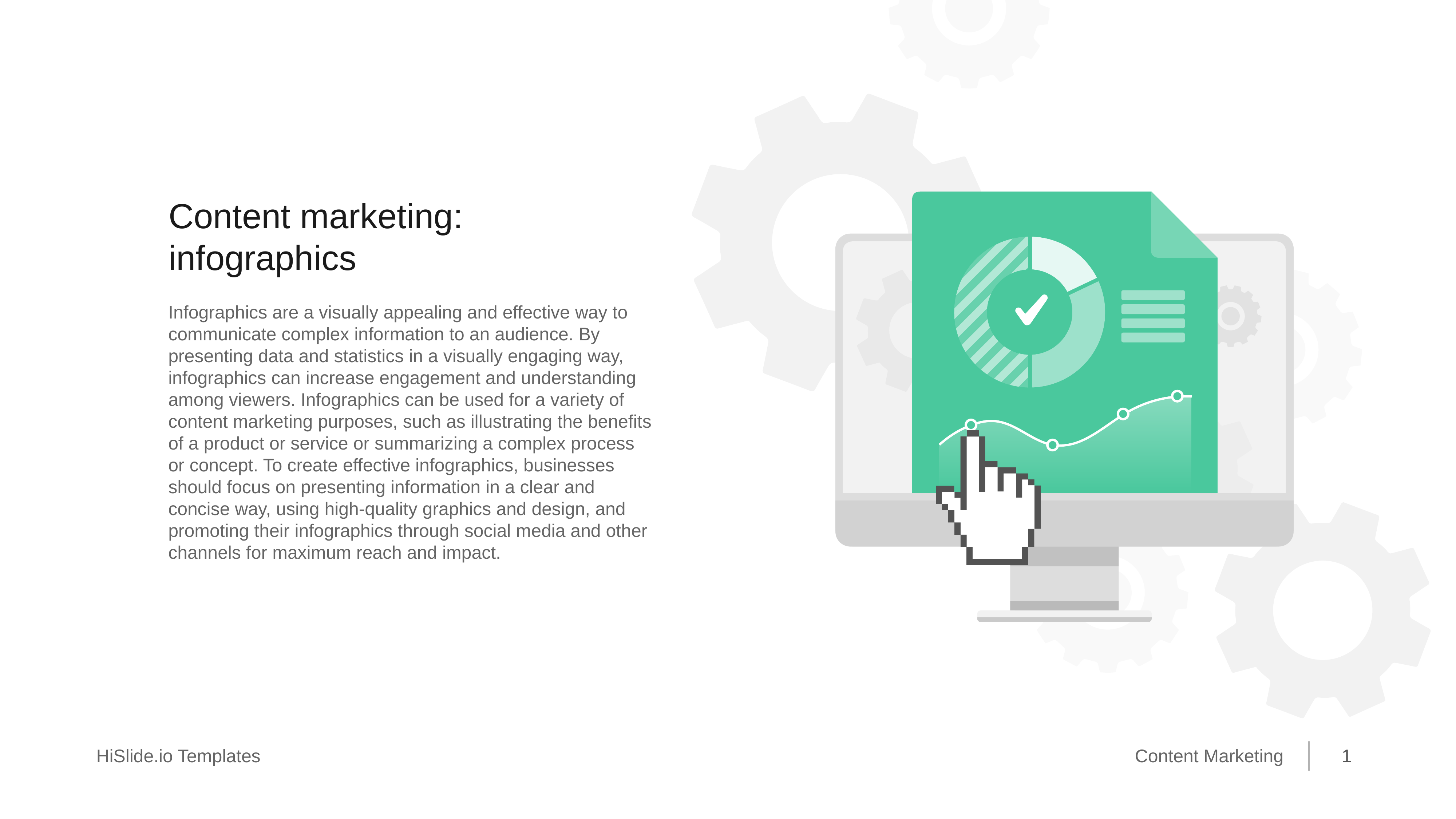

Content marketing:
infographics
Infographics are a visually appealing and effective way to communicate complex information to an audience. By presenting data and statistics in a visually engaging way, infographics can increase engagement and understanding among viewers. Infographics can be used for a variety of content marketing purposes, such as illustrating the benefits of a product or service or summarizing a complex process or concept. To create effective infographics, businesses should focus on presenting information in a clear and concise way, using high-quality graphics and design, and promoting their infographics through social media and other channels for maximum reach and impact.

1